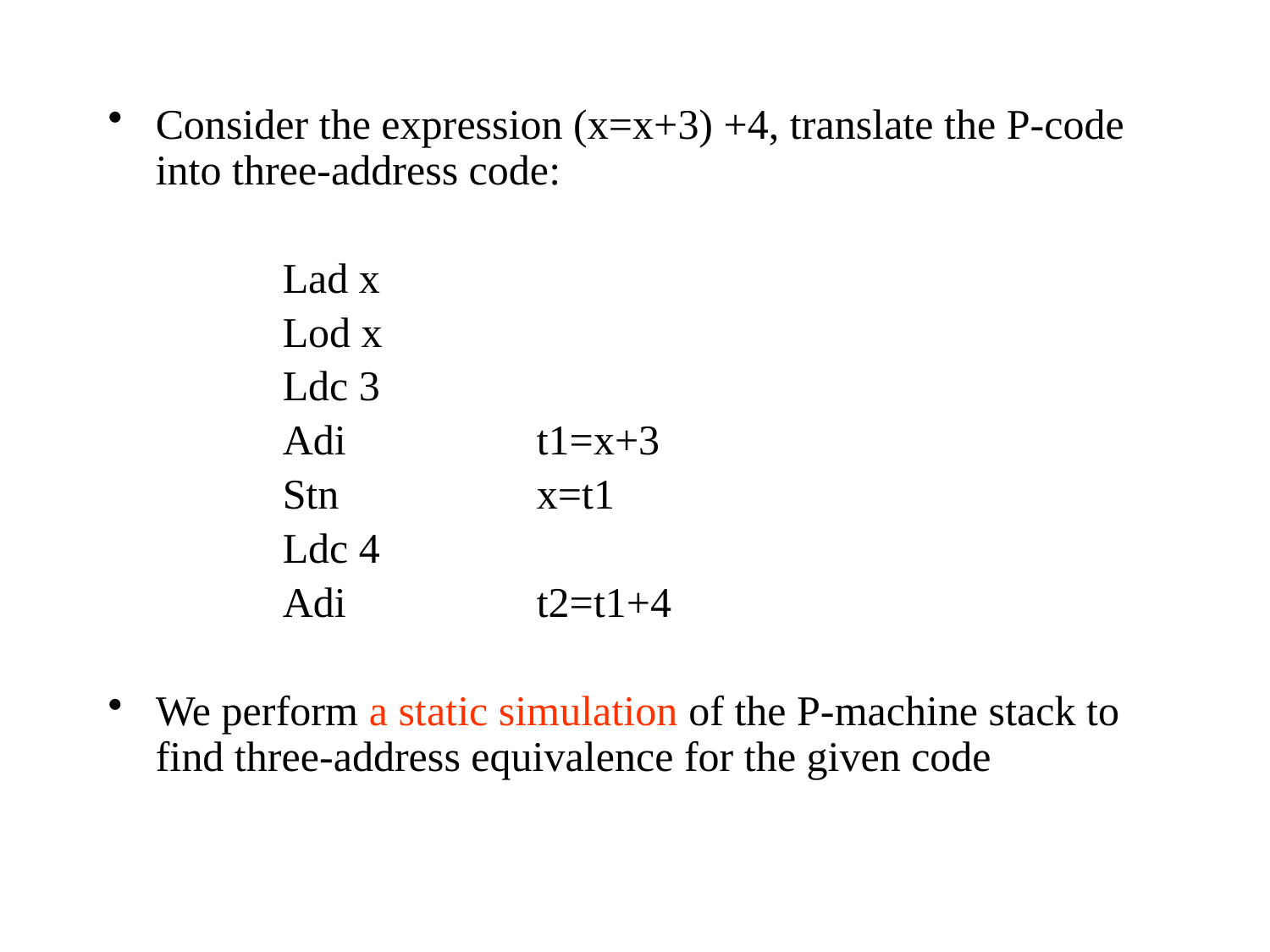

Consider the expression (x=x+3) +4, translate the P-code into three-address code:

		Lad x
		Lod x
		Ldc 3
		Adi		t1=x+3
		Stn		x=t1
		Ldc 4
		Adi		t2=t1+4

We perform a static simulation of the P-machine stack to find three-address equivalence for the given code